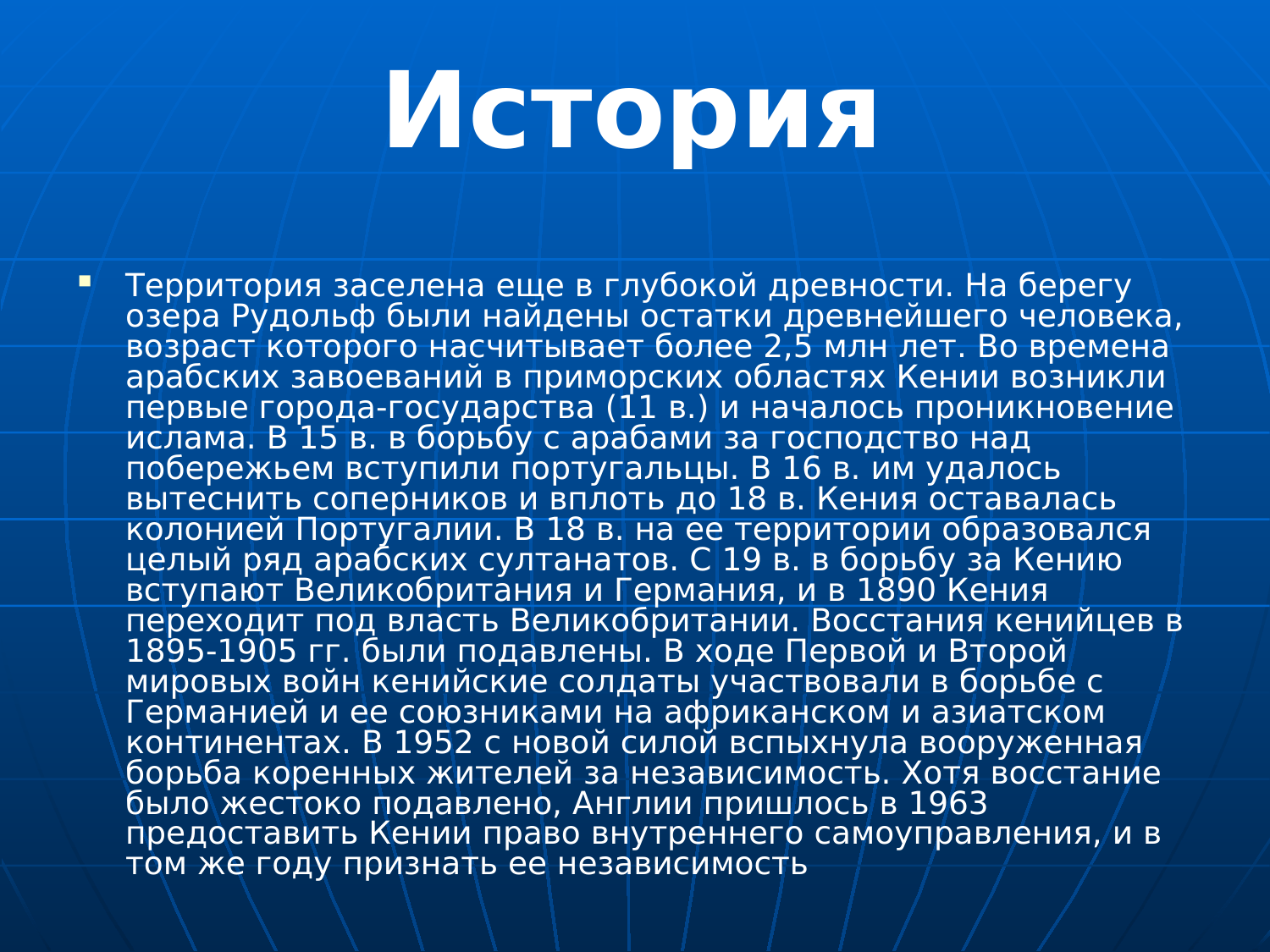

История
#

Территория заселена еще в глубокой древности. На берегу озера Рудольф были найдены остатки древнейшего человека, возраст которого насчитывает более 2,5 млн лет. Во времена арабских завоеваний в приморских областях Кении возникли первые города-государства (11 в.) и началось проникновение ислама. В 15 в. в борьбу с арабами за господство над побережьем вступили португальцы. В 16 в. им удалось вытеснить соперников и вплоть до 18 в. Кения оставалась колонией Португалии. В 18 в. на ее территории образовался целый ряд арабских султанатов. С 19 в. в борьбу за Кению вступают Великобритания и Германия, и в 1890 Кения переходит под власть Великобритании. Восстания кенийцев в 1895-1905 гг. были подавлены. В ходе Первой и Второй мировых войн кенийские солдаты участвовали в борьбе с Германией и ее союзниками на африканском и азиатском континентах. В 1952 с новой силой вспыхнула вооруженная борьба коренных жителей за независимость. Хотя восстание было жестоко подавлено, Англии пришлось в 1963 предоставить Кении право внутреннего самоуправления, и в том же году признать ее независимость